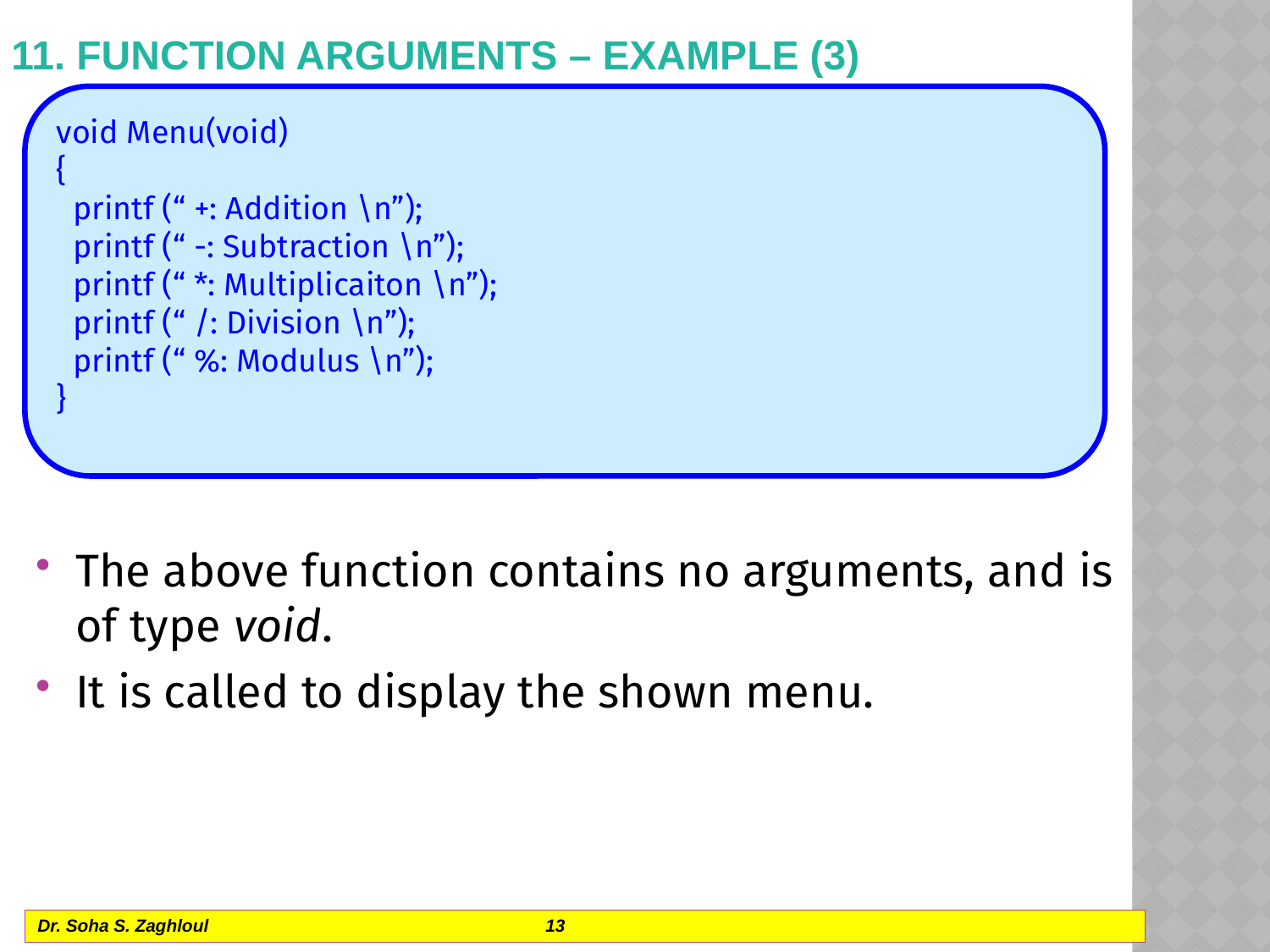

# 11. Function arguments – example (3)

The above function contains no arguments, and is of type void.
It is called to display the shown menu.

void Menu(void)
{
  printf (“ +: Addition \n”);
  printf (“ -: Subtraction \n”);
  printf (“ *: Multiplicaiton \n”);
  printf (“ /: Division \n”);
  printf (“ %: Modulus \n”);
}
Dr. Soha S. Zaghloul			13